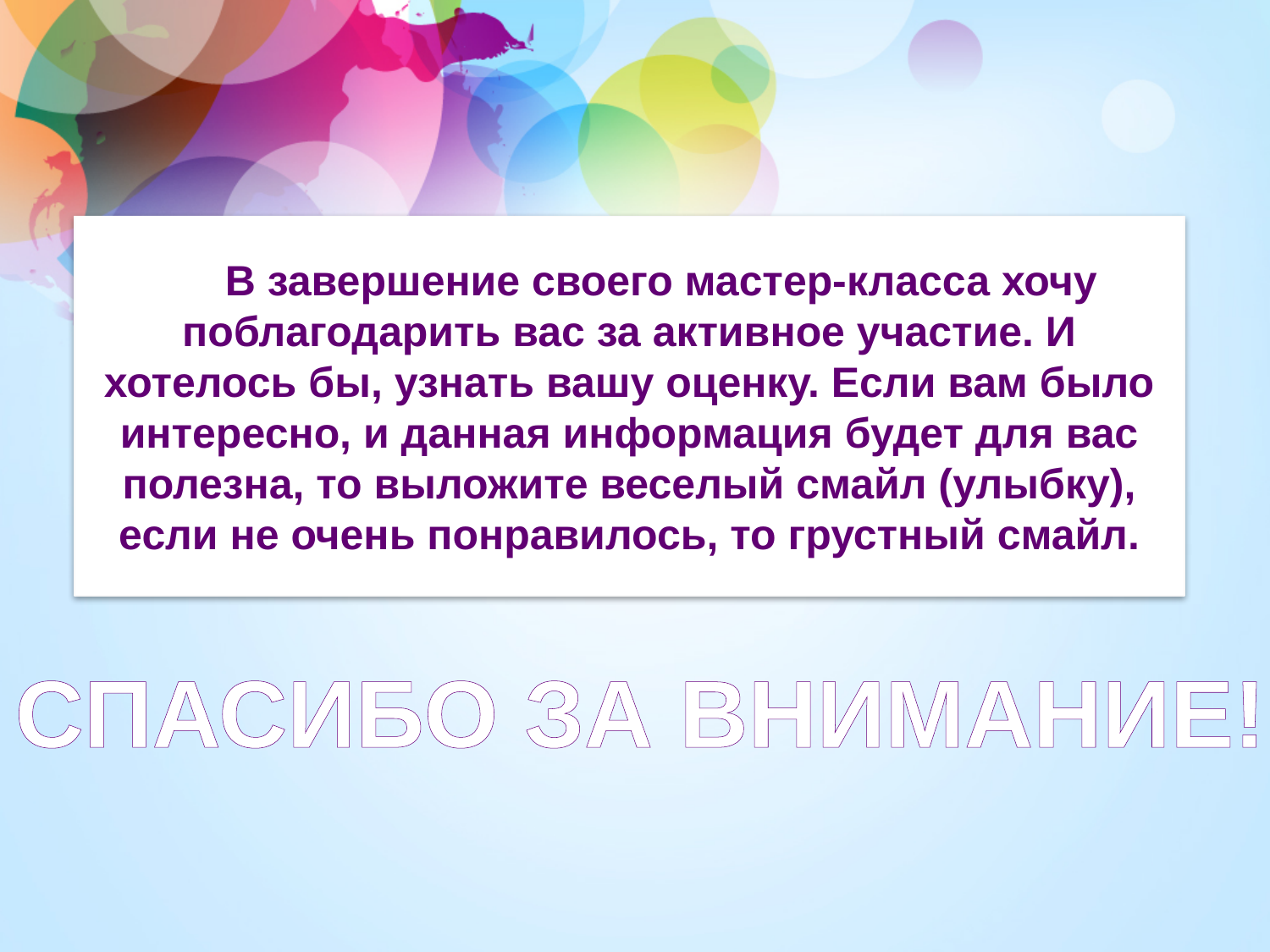

# В завершение своего мастер-класса хочу поблагодарить вас за активное участие. И хотелось бы, узнать вашу оценку. Если вам было интересно, и данная информация будет для вас полезна, то выложите веселый смайл (улыбку), если не очень понравилось, то грустный смайл.
СПАСИБО ЗА ВНИМАНИЕ!